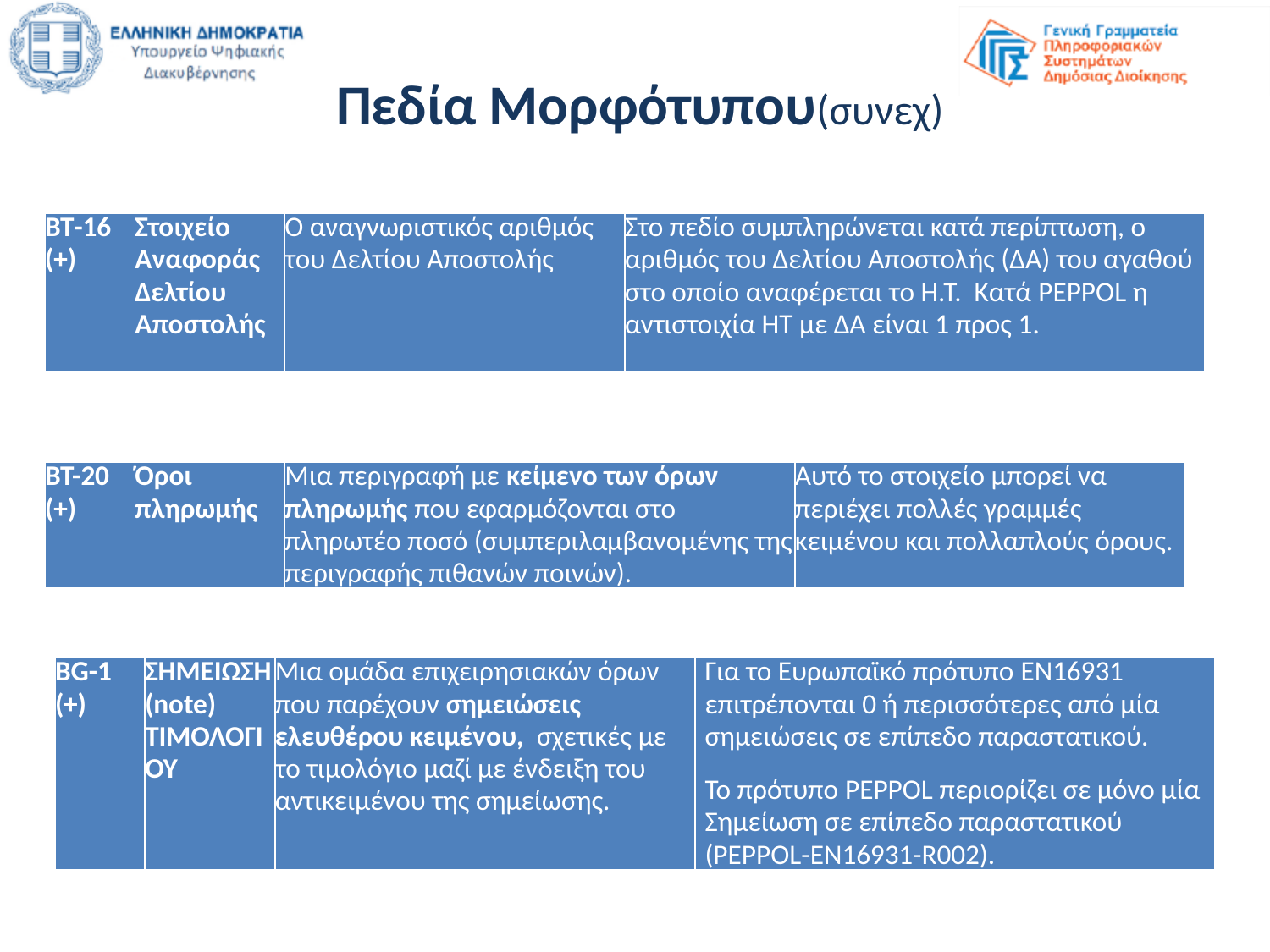

Πεδία Μορφότυπου(συνεχ)
| BT-16 (+) | Στοιχείο Αναφοράς Δελτίου Αποστολής | Ο αναγνωριστικός αριθμός του Δελτίου Αποστολής | Στο πεδίο συμπληρώνεται κατά περίπτωση, ο αριθμός του Δελτίου Αποστολής (ΔΑ) του αγαθού στο οποίο αναφέρεται το Η.Τ. Κατά PEPPOL η αντιστοιχία ΗΤ με ΔΑ είναι 1 προς 1. |
| --- | --- | --- | --- |
| BT-20 (+) | Όροι πληρωμής | Μια περιγραφή με κείμενο των όρων πληρωμής που εφαρμόζονται στο πληρωτέο ποσό (συμπεριλαμβανομένης της περιγραφής πιθανών ποινών). | Αυτό το στοιχείο μπορεί να περιέχει πολλές γραμμές κειμένου και πολλαπλούς όρους. |
| --- | --- | --- | --- |
| BG-1 (+) | ΣΗΜΕΙΩΣΗ (note) ΤΙΜΟΛΟΓΙΟΥ | Μια ομάδα επιχειρησιακών όρων που παρέχουν σημειώσεις ελευθέρου κειμένου, σχετικές με το τιμολόγιο μαζί με ένδειξη του αντικειμένου της σημείωσης. | Για το Ευρωπαϊκό πρότυπο EN16931 επιτρέπονται 0 ή περισσότερες από μία σημειώσεις σε επίπεδο παραστατικού. Το πρότυπο PEPPOL περιορίζει σε μόνο μία Σημείωση σε επίπεδο παραστατικού (PEPPOL-EN16931-R002). |
| --- | --- | --- | --- |